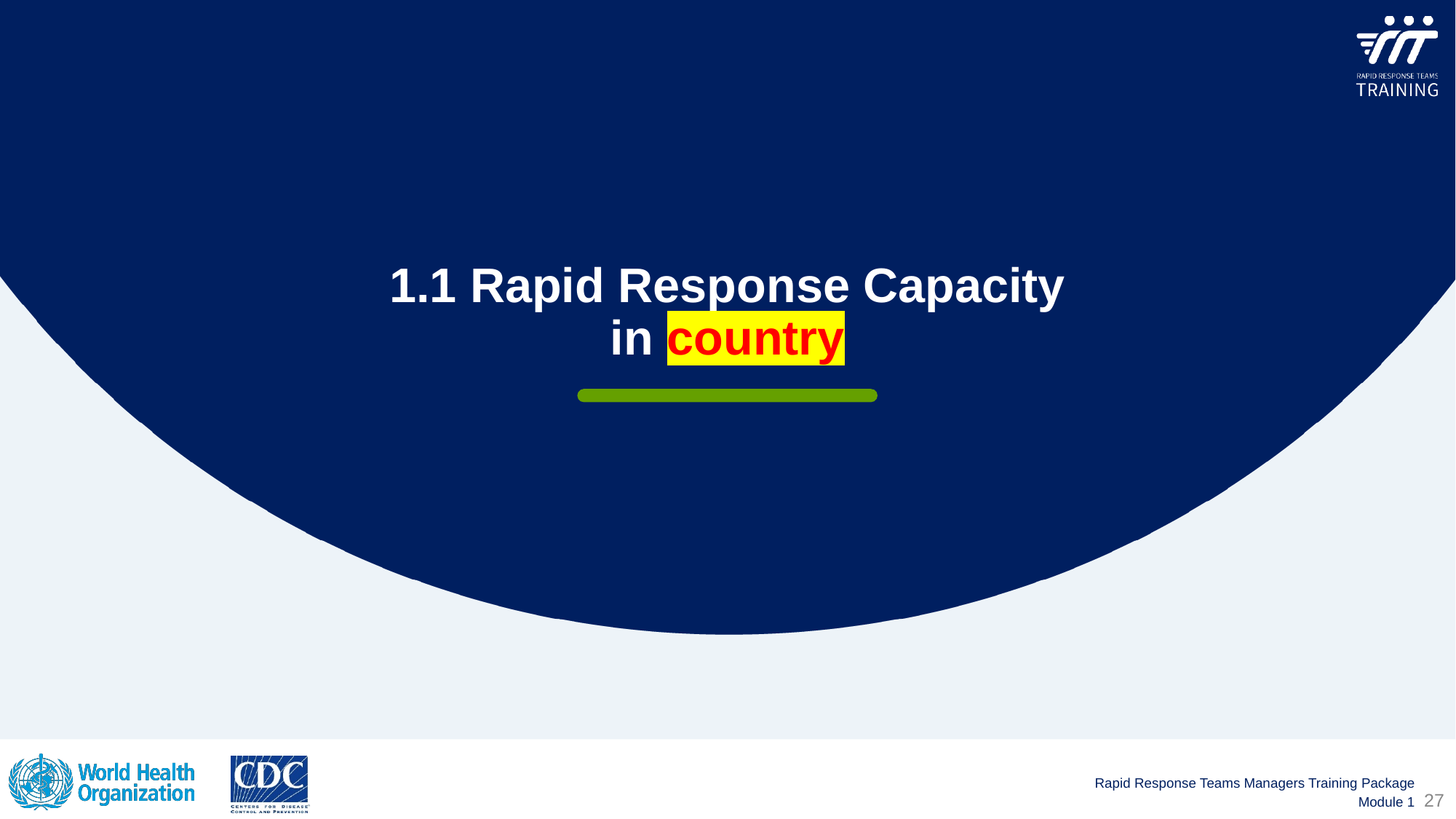

1.1 Rapid Response Capacity in country
27